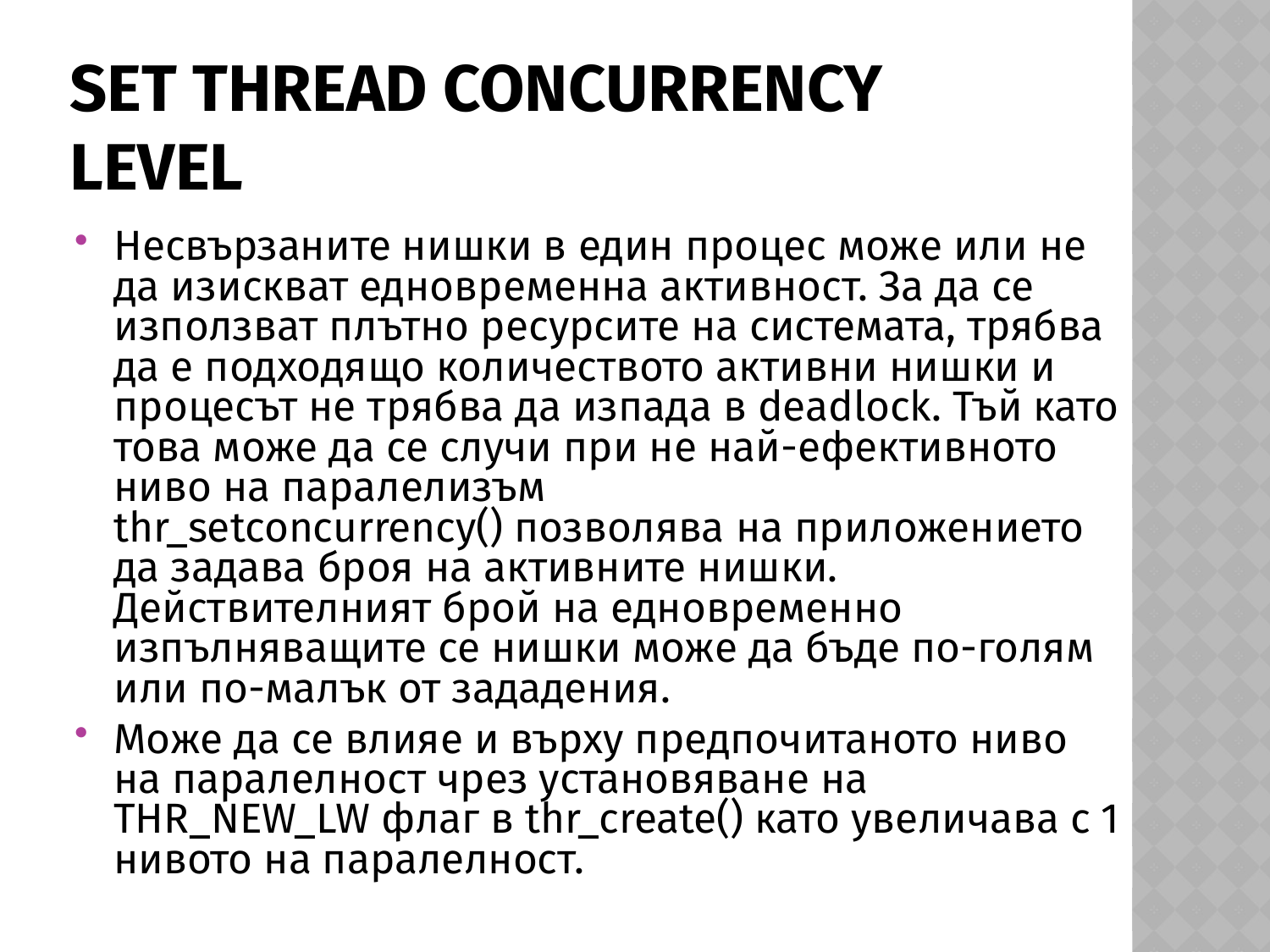

# Set Thread Concurrency Level
Несвързаните нишки в един процес може или не да изискват едновременна активност. За да се използват плътно ресурсите на системата, трябва да е подходящо количеството активни нишки и процесът не трябва да изпада в deadlock. Тъй като това може да се случи при не най-ефективното ниво на паралелизъм thr_setconcurrency() позволява на приложението да задава броя на активните нишки. Действителният брой на едновременно изпълняващите се нишки може да бъде по-голям или по-малък от зададения.
Може да се влияе и върху предпочитаното ниво на паралелност чрез установяване на THR_NEW_LW флаг в thr_create() като увеличава с 1 нивото на паралелност.